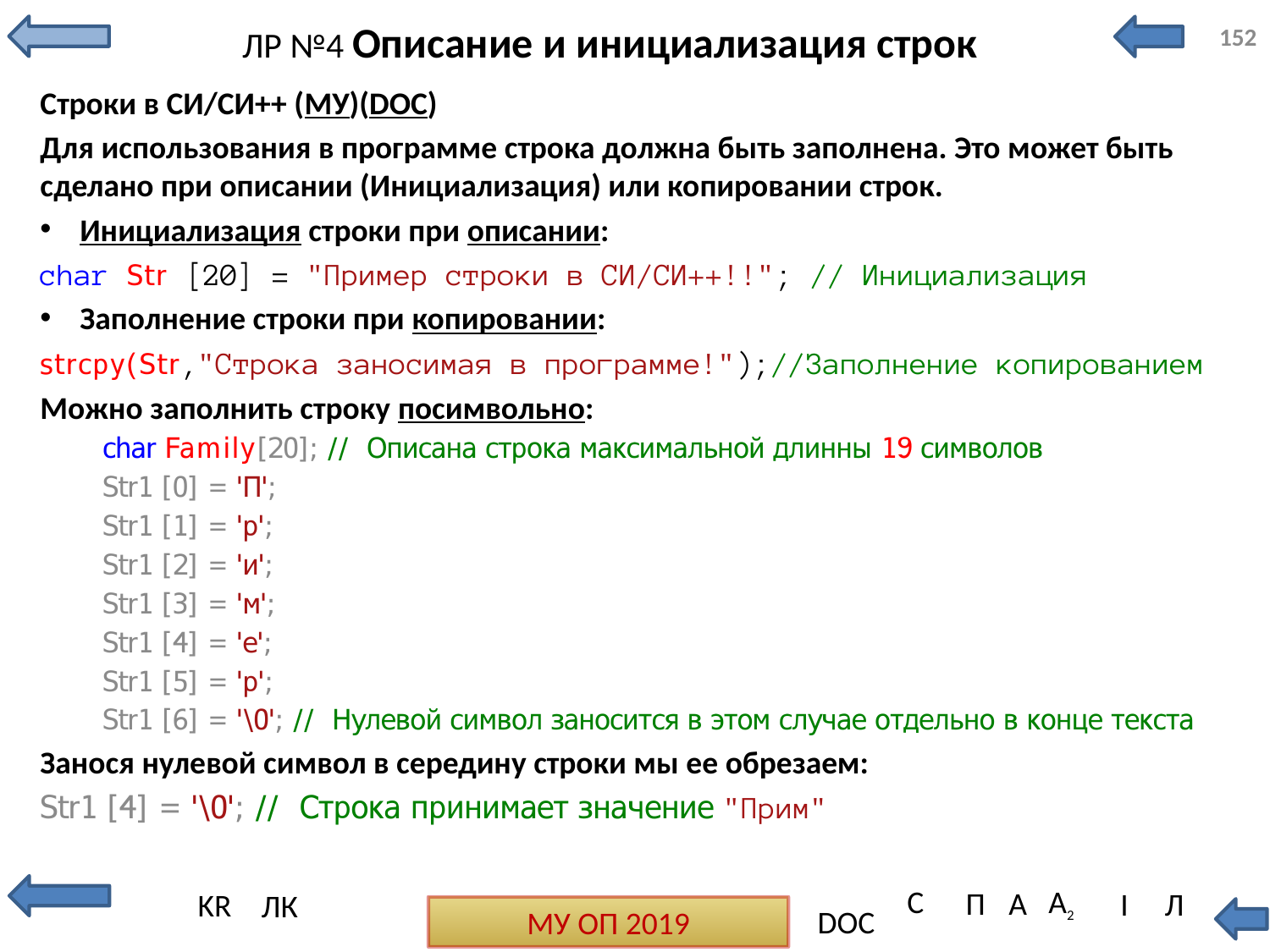

# ЛР №4 Описание и инициализация строк
152
Строки в СИ/СИ++ (МУ)(DOC)
Для использования в программе строка должна быть заполнена. Это может быть сделано при описании (Инициализация) или копировании строк.
Инициализация строки при описании:
char Str [20] = "Пример строки в СИ/СИ++!!"; // Инициализация
Заполнение строки при копировании:
strcpy(Str,"Строка заносимая в программе!");//Заполнение копированием
Можно заполнить строку посимвольно:
char Family[20]; //  Описана строка максимальной длинны 19 символов
Str1 [0] = 'П';
Str1 [1] = 'р';
Str1 [2] = 'и';
Str1 [3] = 'м';
Str1 [4] = 'е';
Str1 [5] = 'р';
Str1 [6] = '\0'; //  Нулевой символ заносится в этом случае отдельно в конце текста
Занося нулевой символ в середину строки мы ее обрезаем:
Str1 [4] = '\0'; //  Строка принимает значение "Прим"